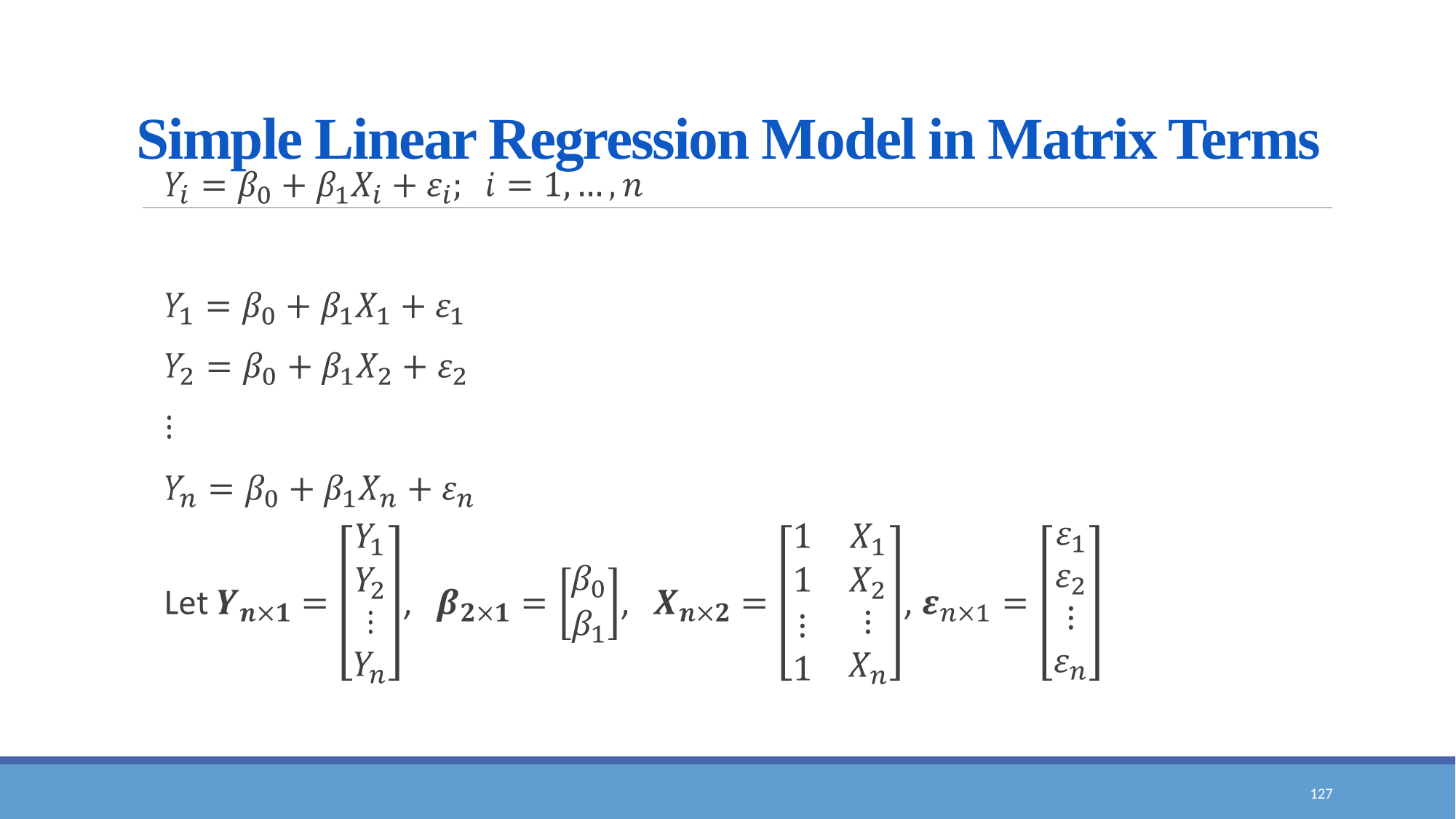

# Simple Linear Regression Model in Matrix Terms

127